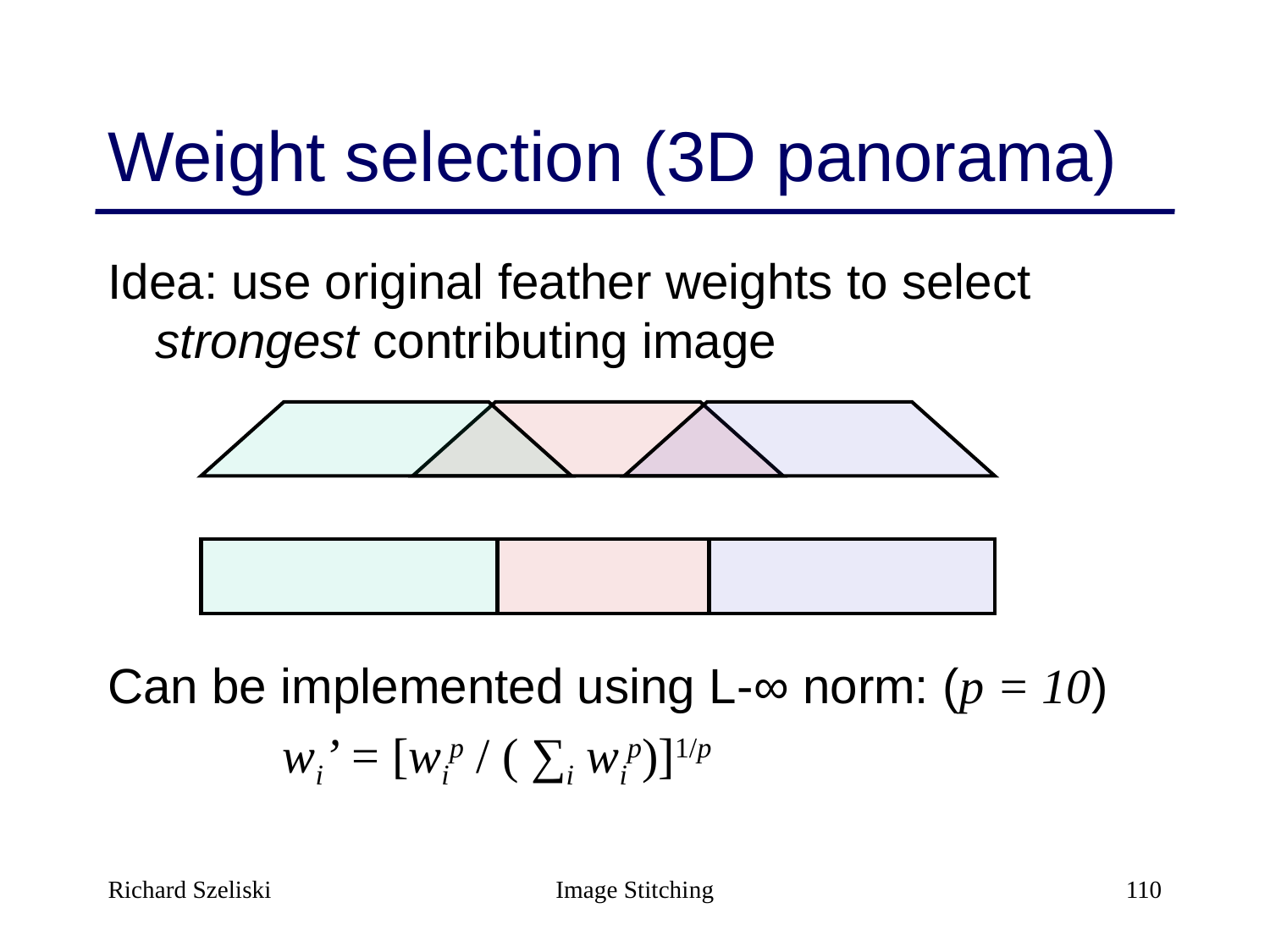

# Weight selection (3D panorama)
Idea: use original feather weights to select
strongest contributing image

Can be implemented using L-∞ norm: (p = 10)
		wi’ = [wip / ( ∑i wip)]1/p

Richard Szeliski
Image Stitching
110